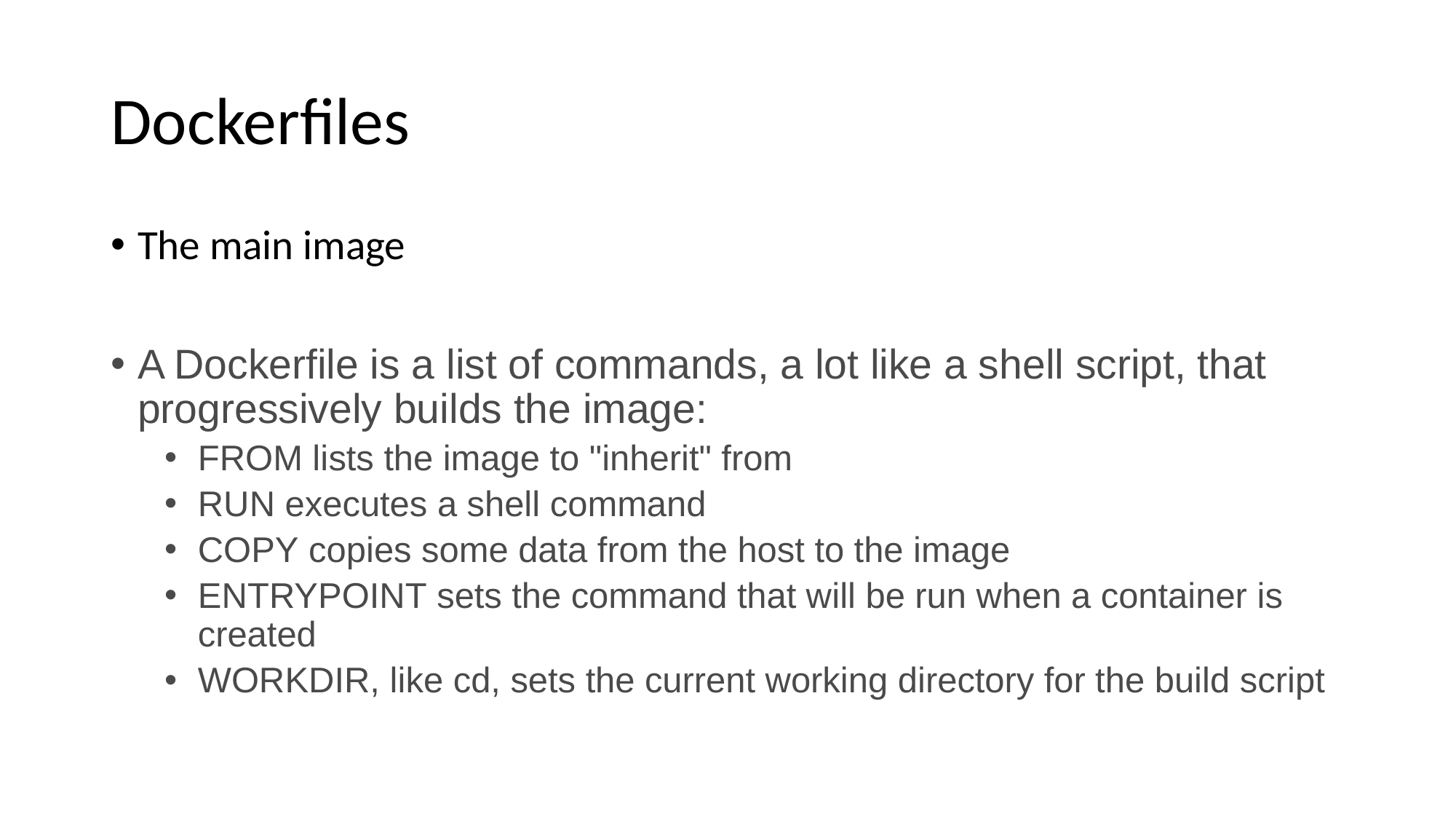

# Dockerfiles
The main image

A Dockerfile is a list of commands, a lot like a shell script, that progressively builds the image:
FROM lists the image to "inherit" from
RUN executes a shell command
COPY copies some data from the host to the image
ENTRYPOINT sets the command that will be run when a container is created
WORKDIR, like cd, sets the current working directory for the build script